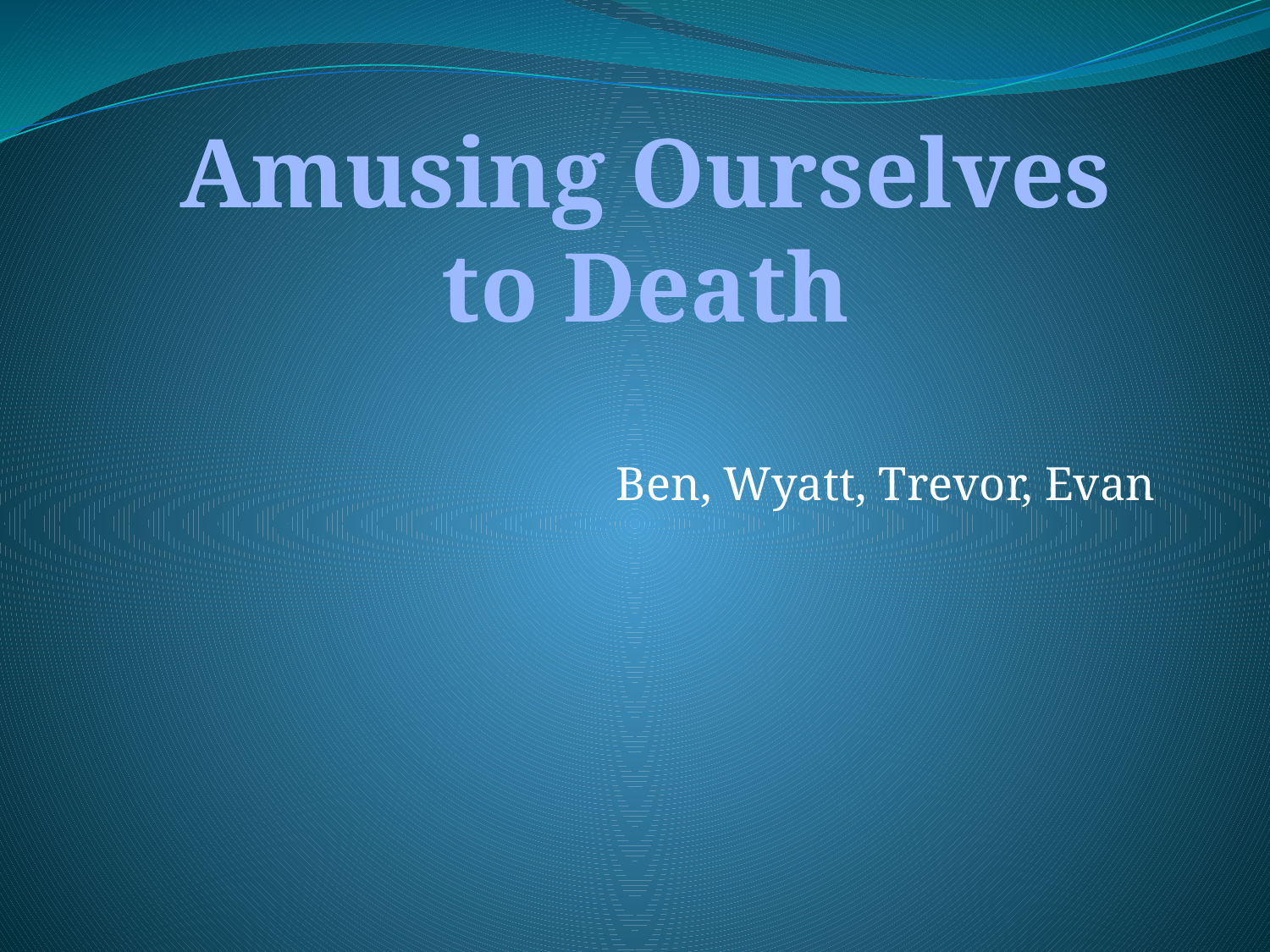

Amusing Ourselves to Death
Ben, Wyatt, Trevor, Evan